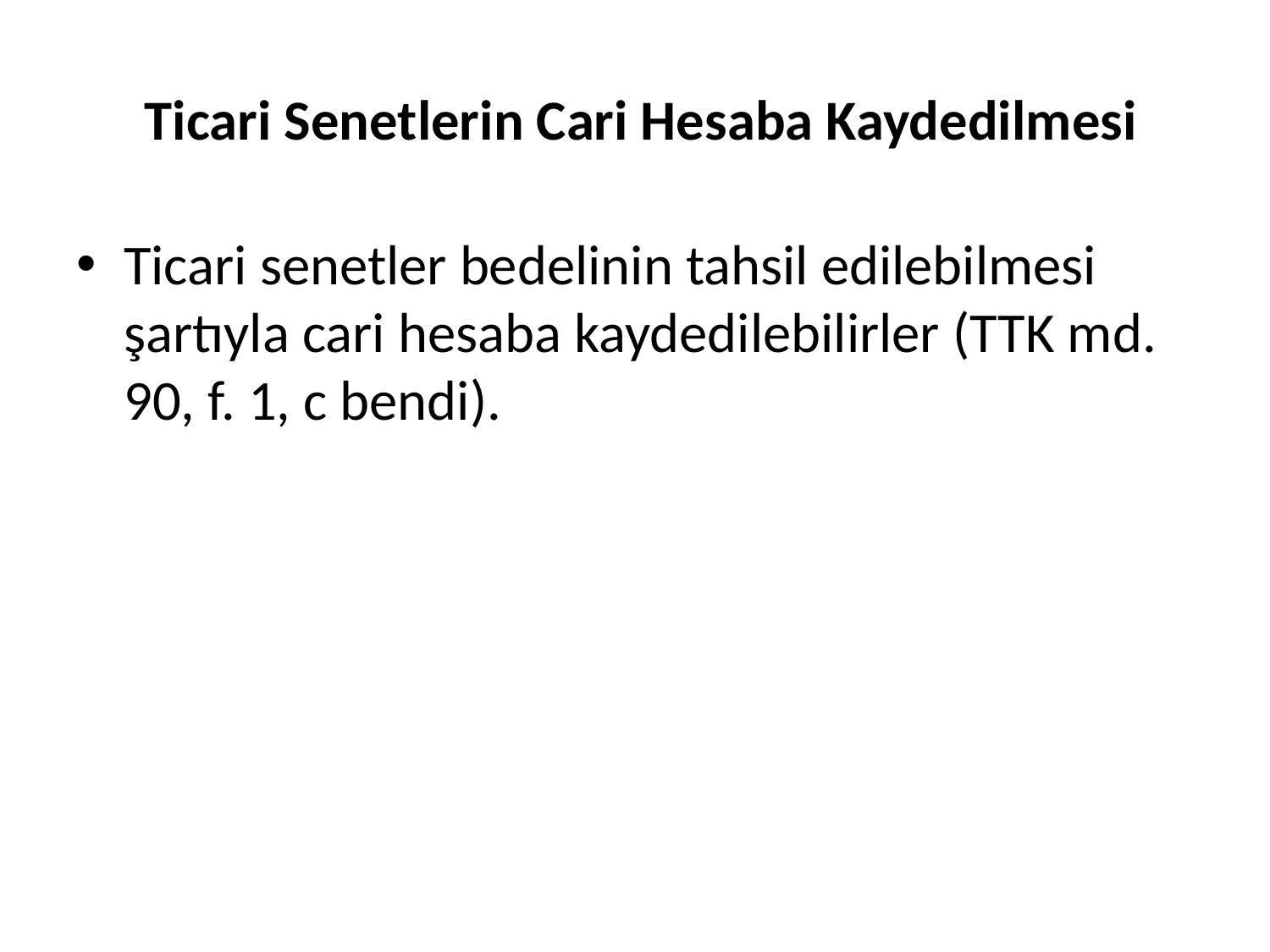

# Ticari Senetlerin Cari Hesaba Kaydedilmesi
Ticari senetler bedelinin tahsil edilebilmesi şartıyla cari hesaba kaydedilebilirler (TTK md. 90, f. 1, c bendi).